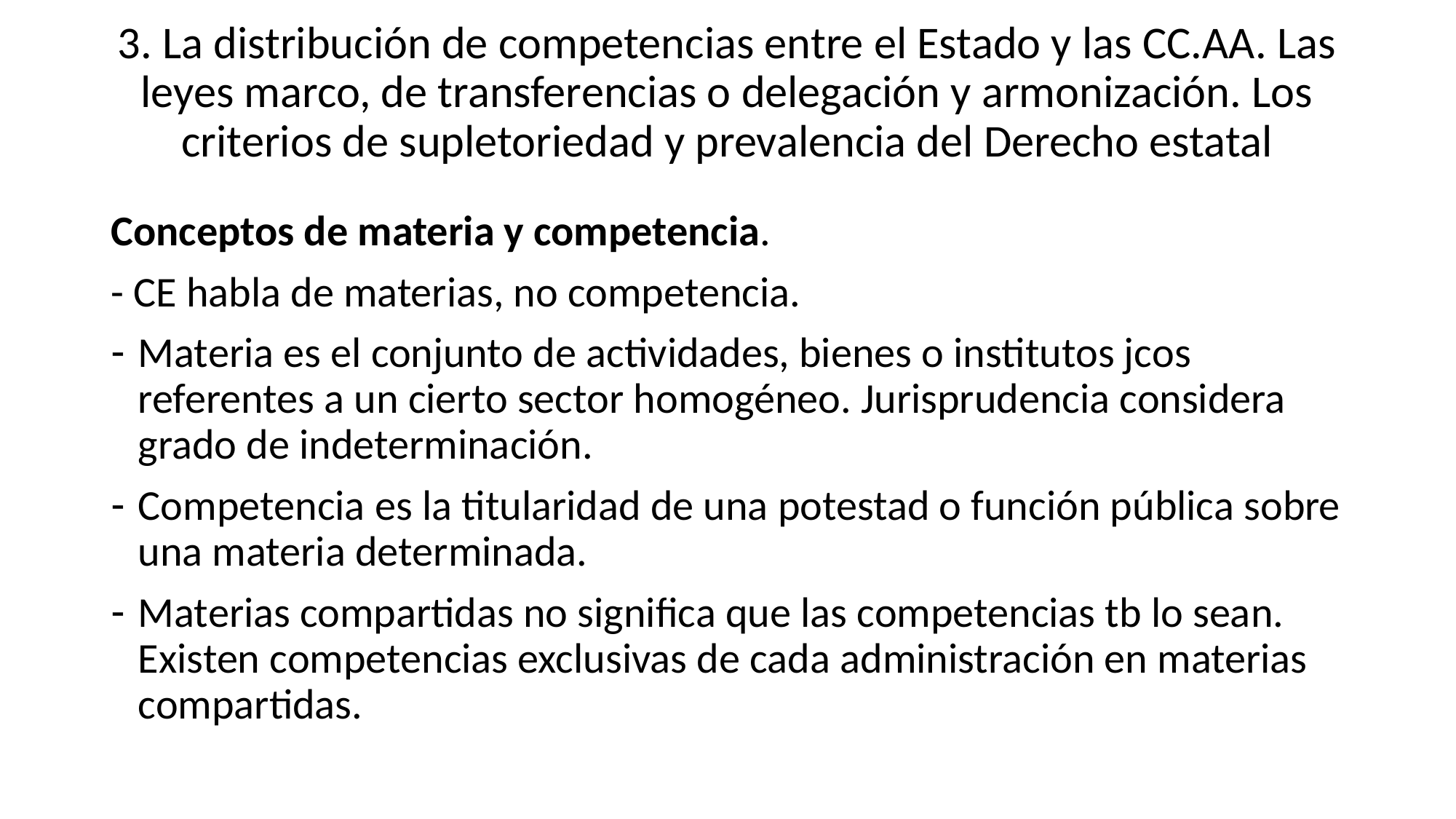

# 3. La distribución de competencias entre el Estado y las CC.AA. Las leyes marco, de transferencias o delegación y armonización. Los criterios de supletoriedad y prevalencia del Derecho estatal
Conceptos de materia y competencia.
- CE habla de materias, no competencia.
Materia es el conjunto de actividades, bienes o institutos jcos referentes a un cierto sector homogéneo. Jurisprudencia considera grado de indeterminación.
Competencia es la titularidad de una potestad o función pública sobre una materia determinada.
Materias compartidas no significa que las competencias tb lo sean. Existen competencias exclusivas de cada administración en materias compartidas.